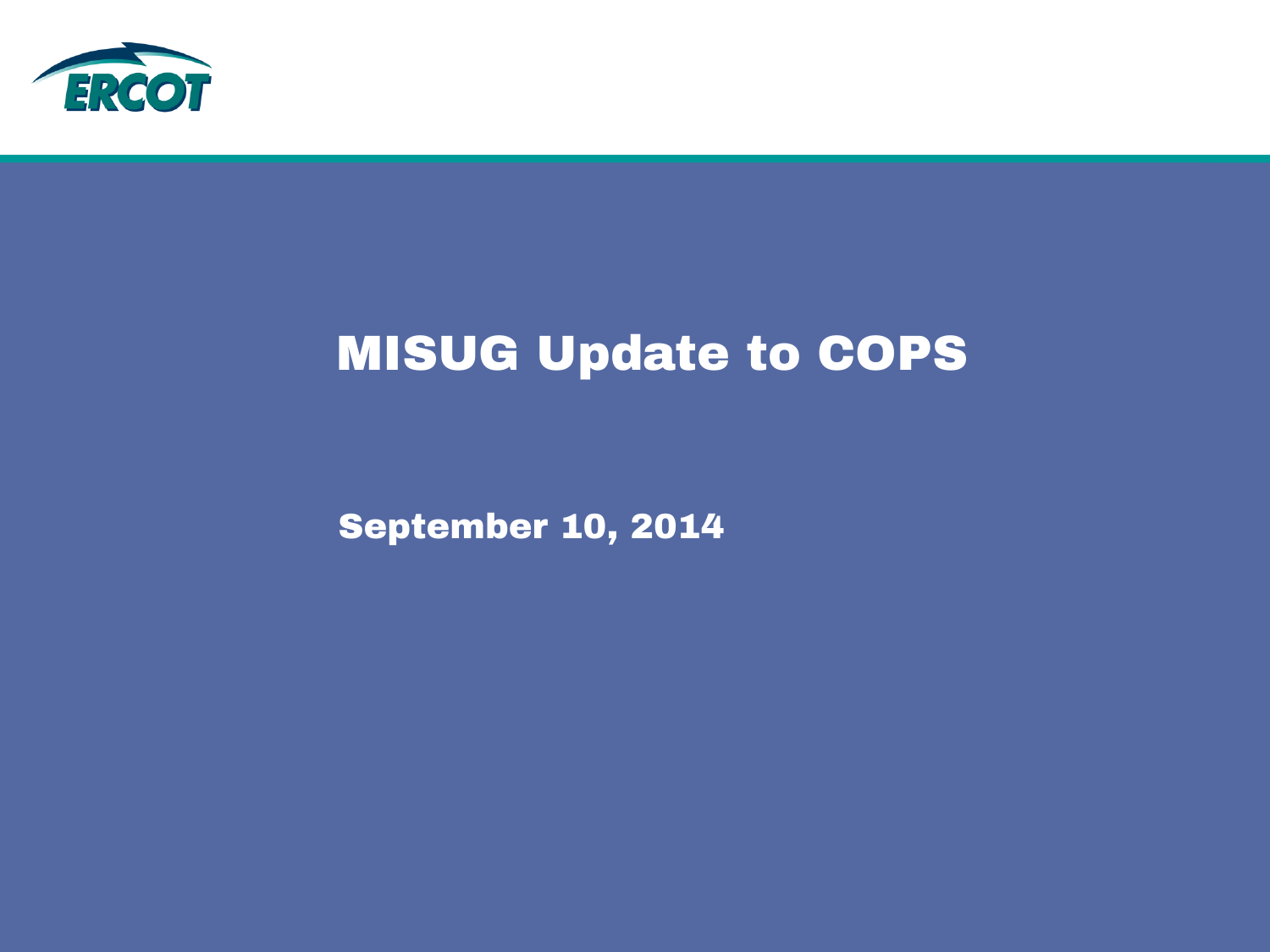

# MISUG Update to COPS
September 10, 2014